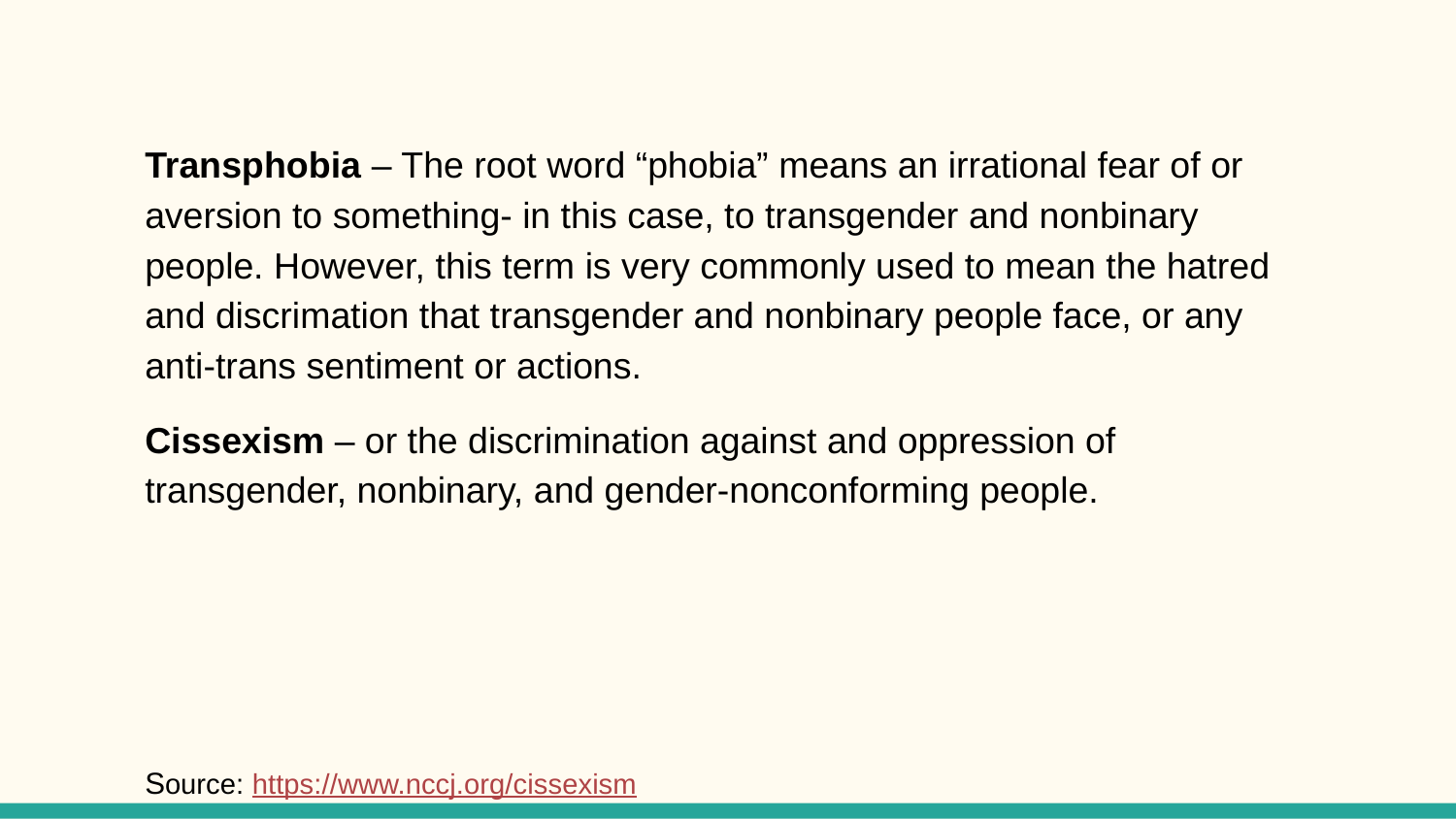

Transphobia – The root word “phobia” means an irrational fear of or aversion to something- in this case, to transgender and nonbinary people. However, this term is very commonly used to mean the hatred and discrimation that transgender and nonbinary people face, or any anti-trans sentiment or actions.
Cissexism – or the discrimination against and oppression of transgender, nonbinary, and gender-nonconforming people.

Source: https://www.nccj.org/cissexism